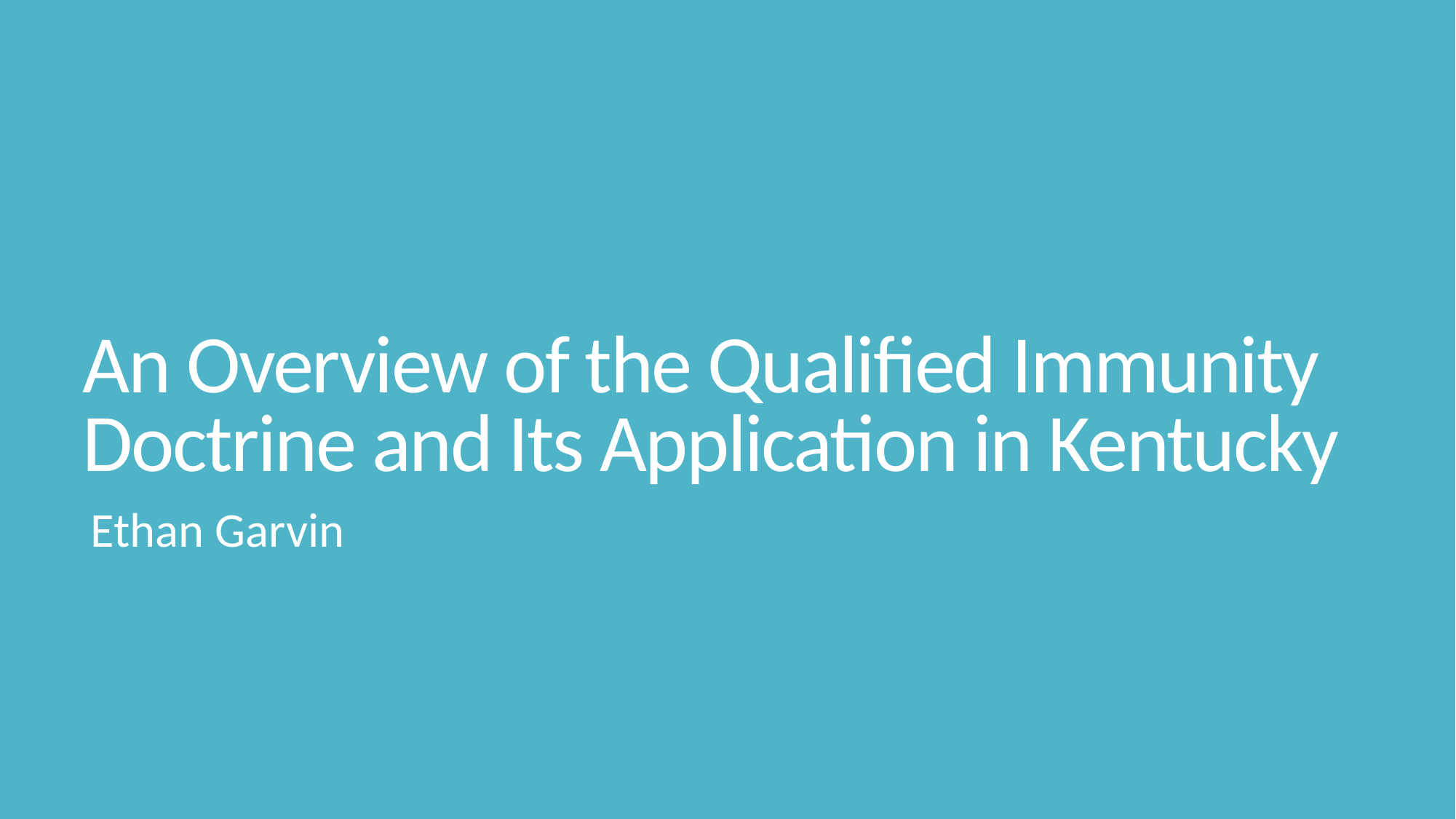

# An Overview of the Qualified Immunity Doctrine and Its Application in Kentucky
Ethan Garvin